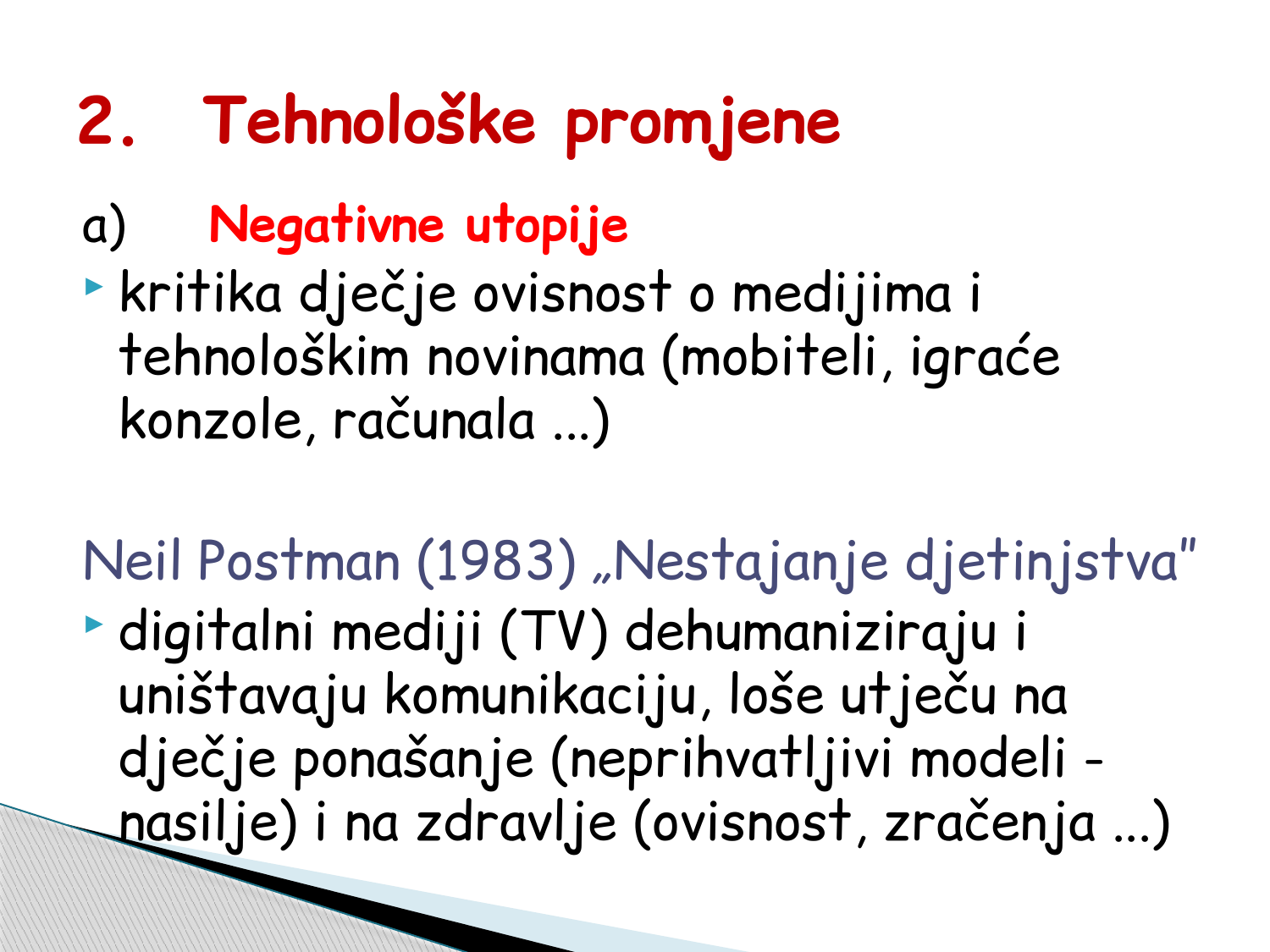

# 2.	Tehnološke promjene
a)	Negativne utopije
kritika dječje ovisnost o medijima i tehnološkim novinama (mobiteli, igraće konzole, računala ...)

Neil Postman (1983) „Nestajanje djetinjstva”
digitalni mediji (TV) dehumaniziraju i uništavaju komunikaciju, loše utječu na dječje ponašanje (neprihvatljivi modeli - nasilje) i na zdravlje (ovisnost, zračenja ...)